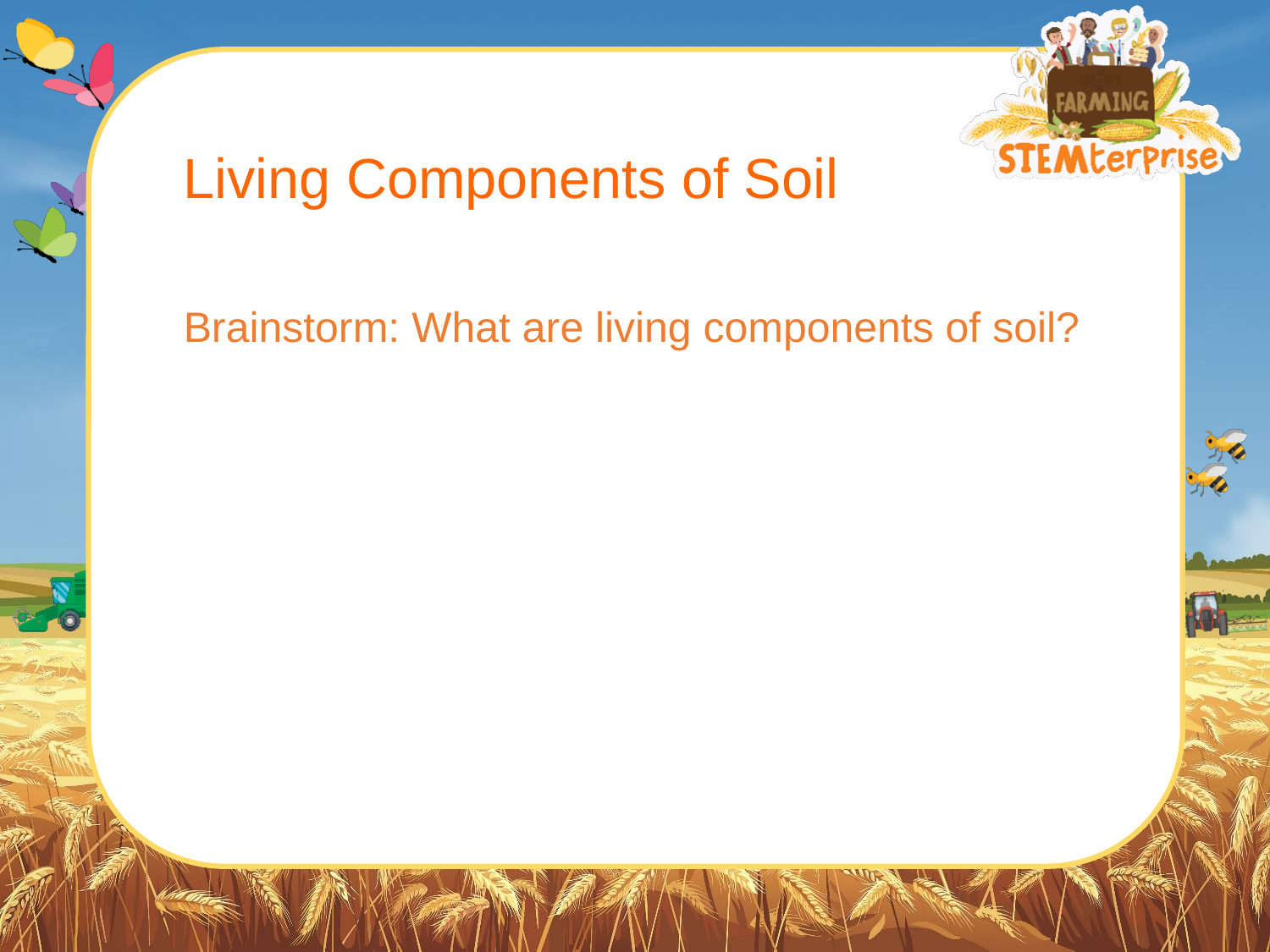

# Living Components of Soil
Brainstorm: What are living components of soil?